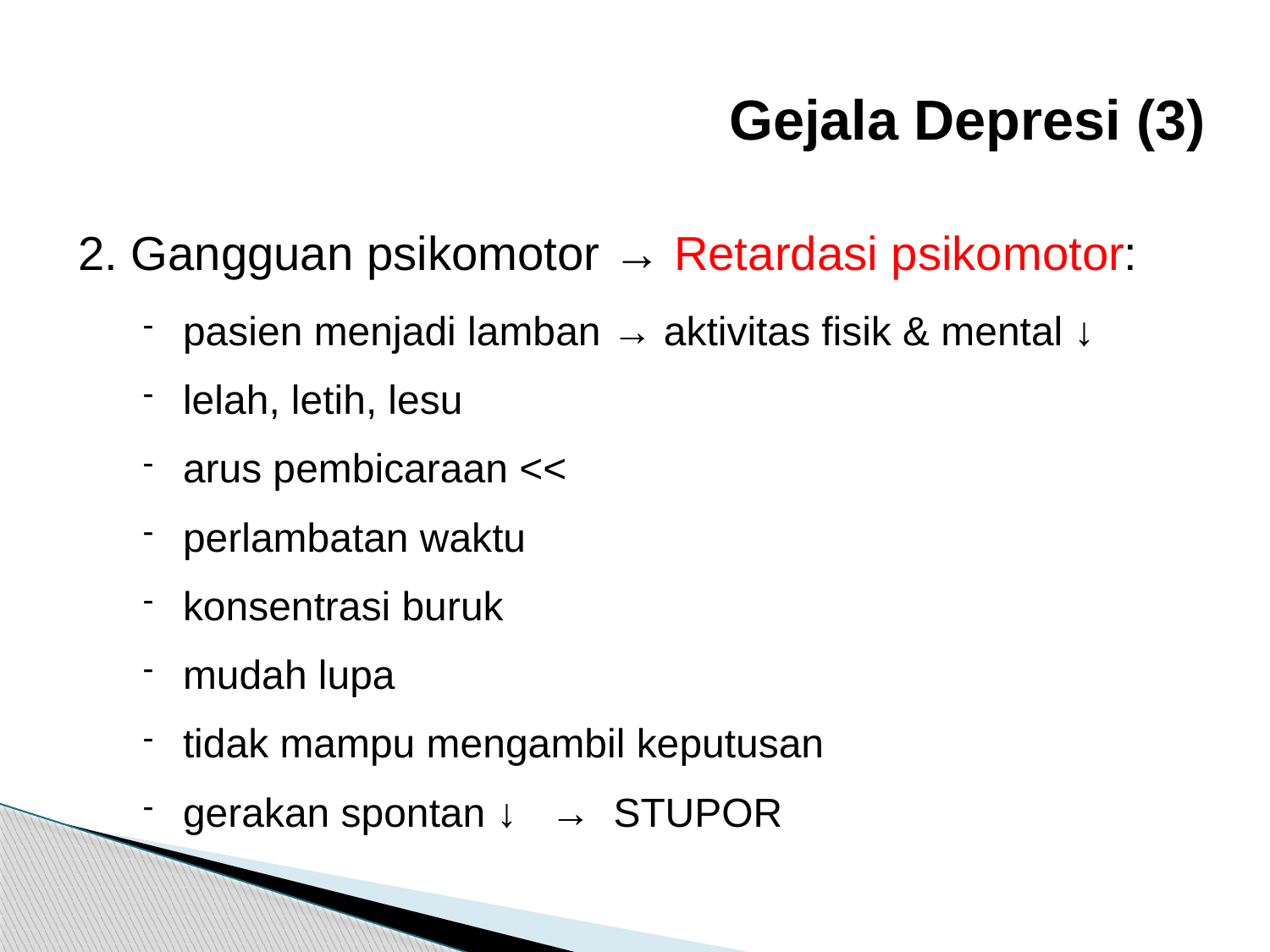

# Gejala Depresi (3)‏
2. Gangguan psikomotor → Retardasi psikomotor:
pasien menjadi lamban → aktivitas fisik & mental ↓
lelah, letih, lesu
arus pembicaraan <<
perlambatan waktu
konsentrasi buruk
mudah lupa
tidak mampu mengambil keputusan
gerakan spontan ↓   →  STUPOR